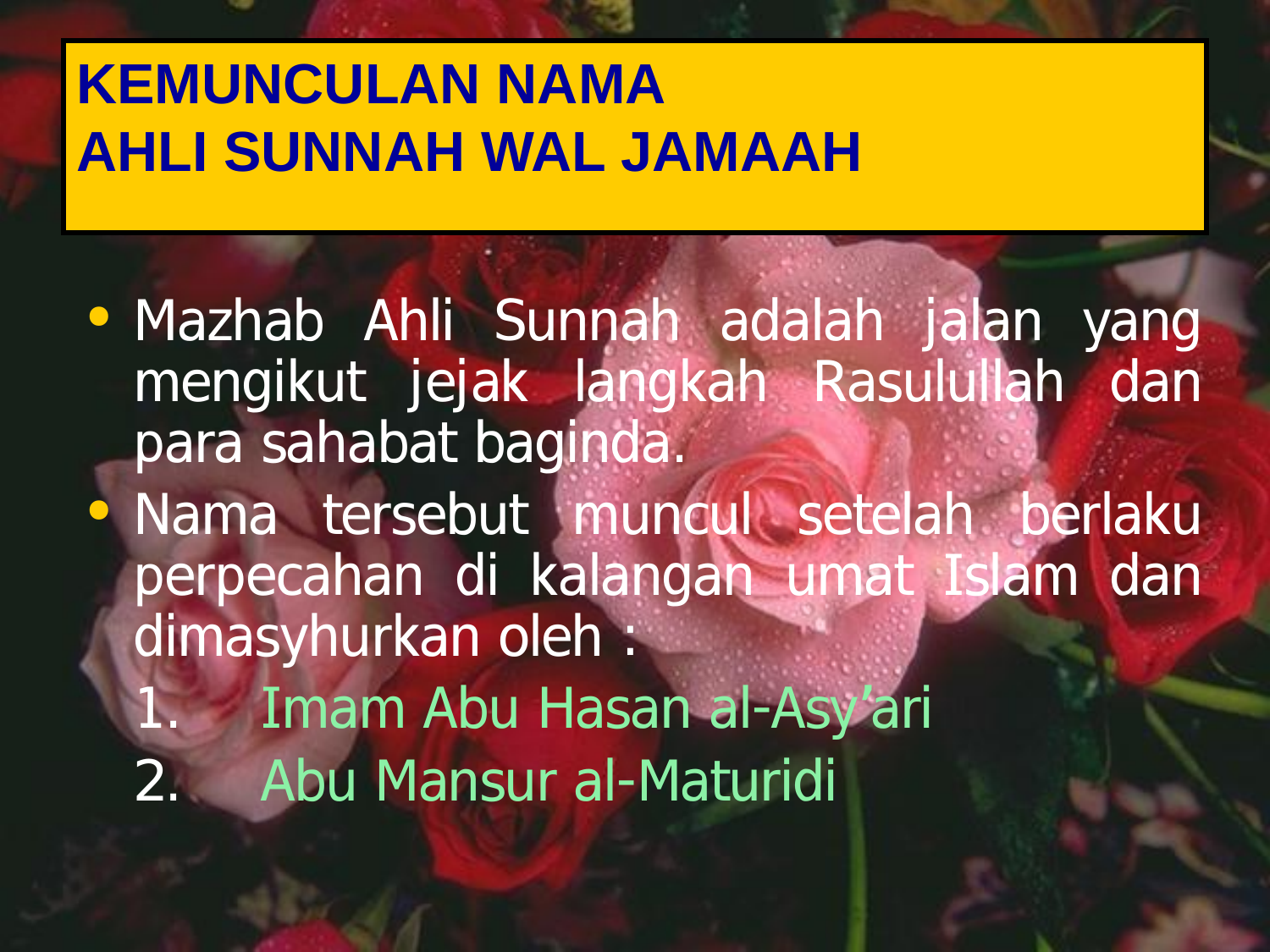

# KEMUNCULAN NAMA AHLI SUNNAH WAL JAMAAH
Mazhab Ahli Sunnah adalah jalan yang mengikut jejak langkah Rasulullah dan para sahabat baginda.
Nama tersebut muncul setelah berlaku perpecahan di kalangan umat Islam dan dimasyhurkan oleh :
	1.	Imam Abu Hasan al-Asy’ari
	2.	Abu Mansur al-Maturidi